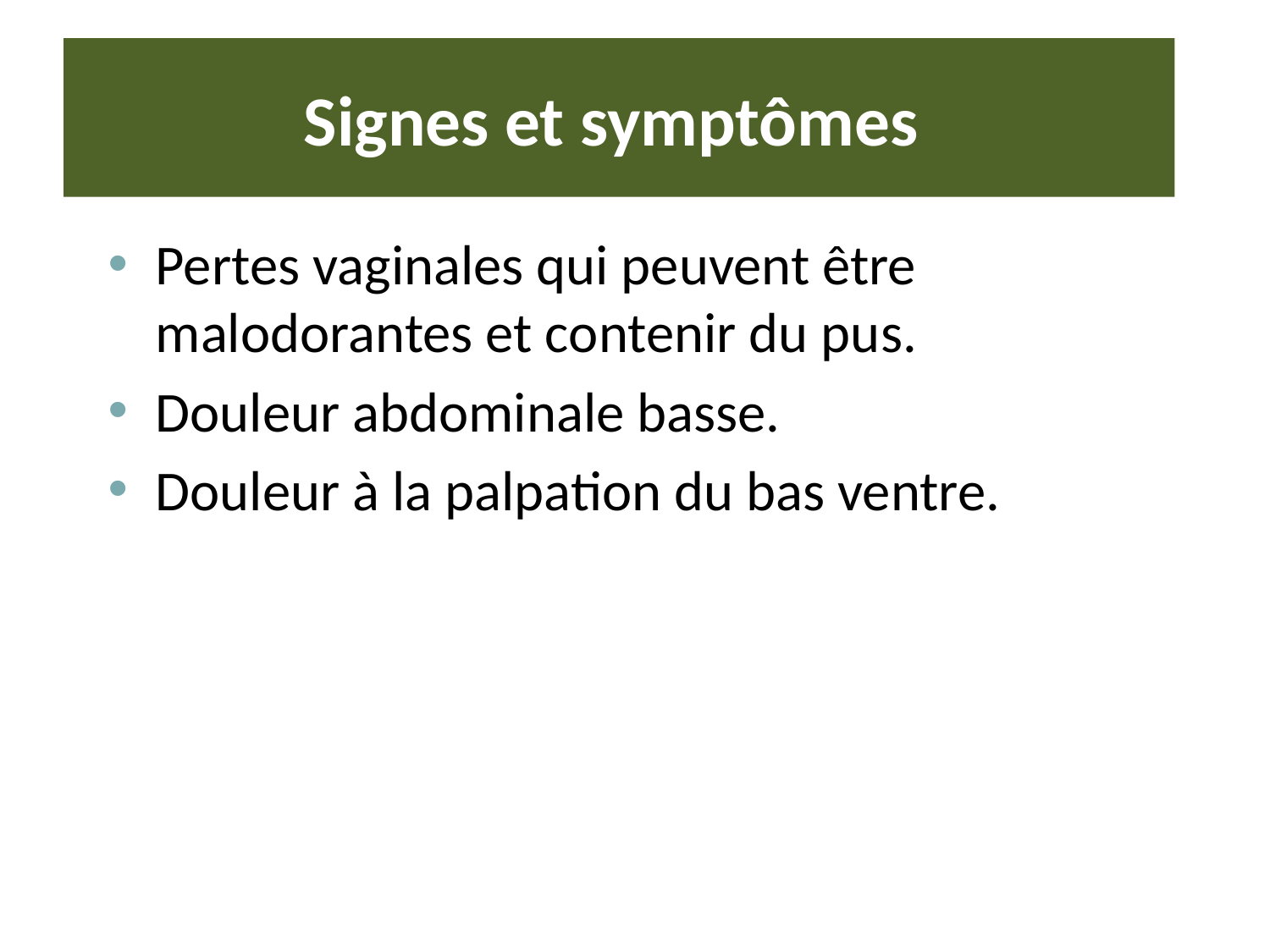

# Signes et symptômes
Pertes vaginales qui peuvent être malodorantes et contenir du pus.
Douleur abdominale basse.
Douleur à la palpation du bas ventre.